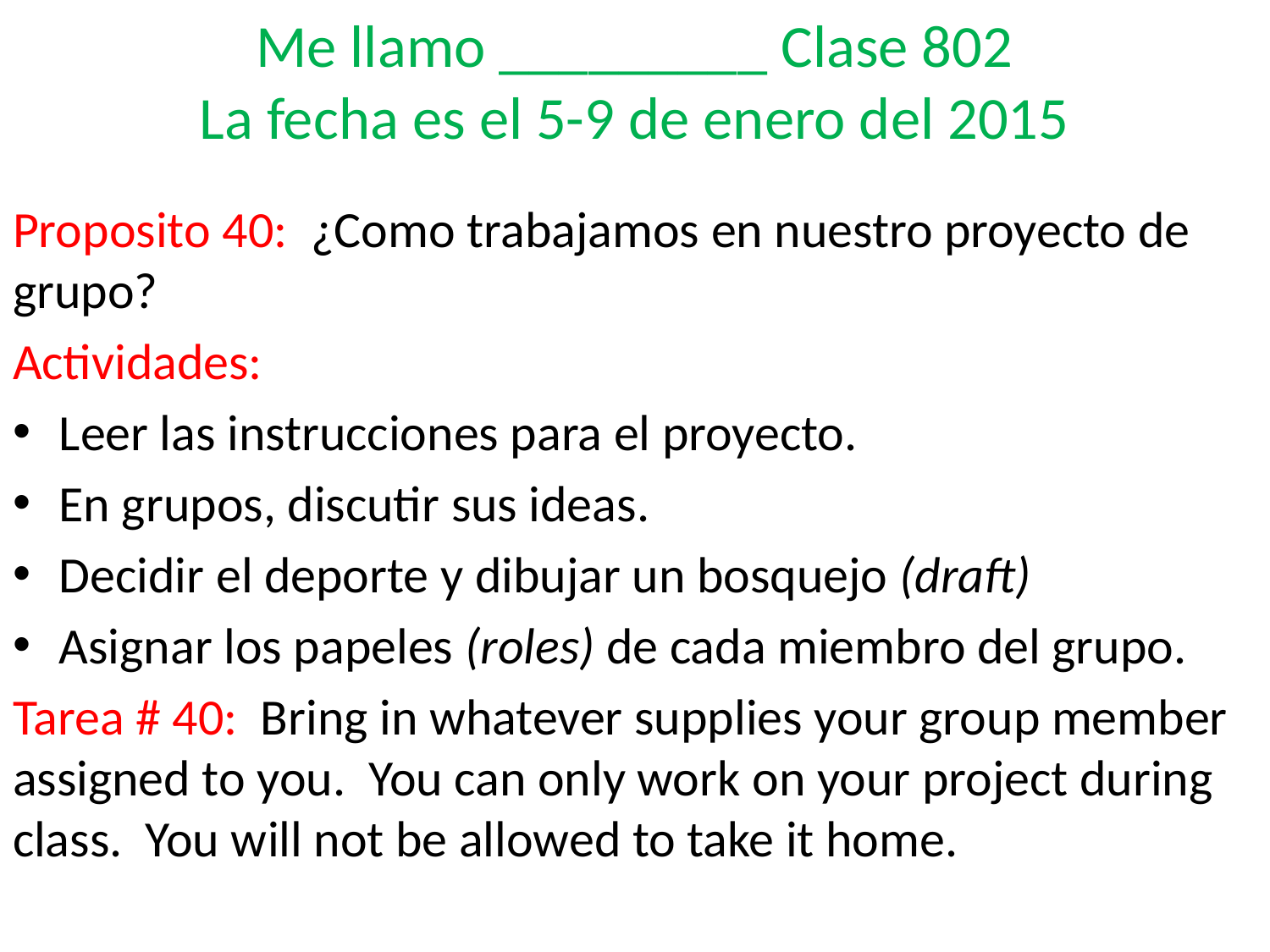

# Me llamo _________ Clase 802 La fecha es el 5-9 de enero del 2015
Proposito 40:  ¿Como trabajamos en nuestro proyecto de grupo?
Actividades:
Leer las instrucciones para el proyecto.
En grupos, discutir sus ideas.
Decidir el deporte y dibujar un bosquejo (draft)
Asignar los papeles (roles) de cada miembro del grupo.
Tarea # 40:  Bring in whatever supplies your group member assigned to you.  You can only work on your project during class.  You will not be allowed to take it home.